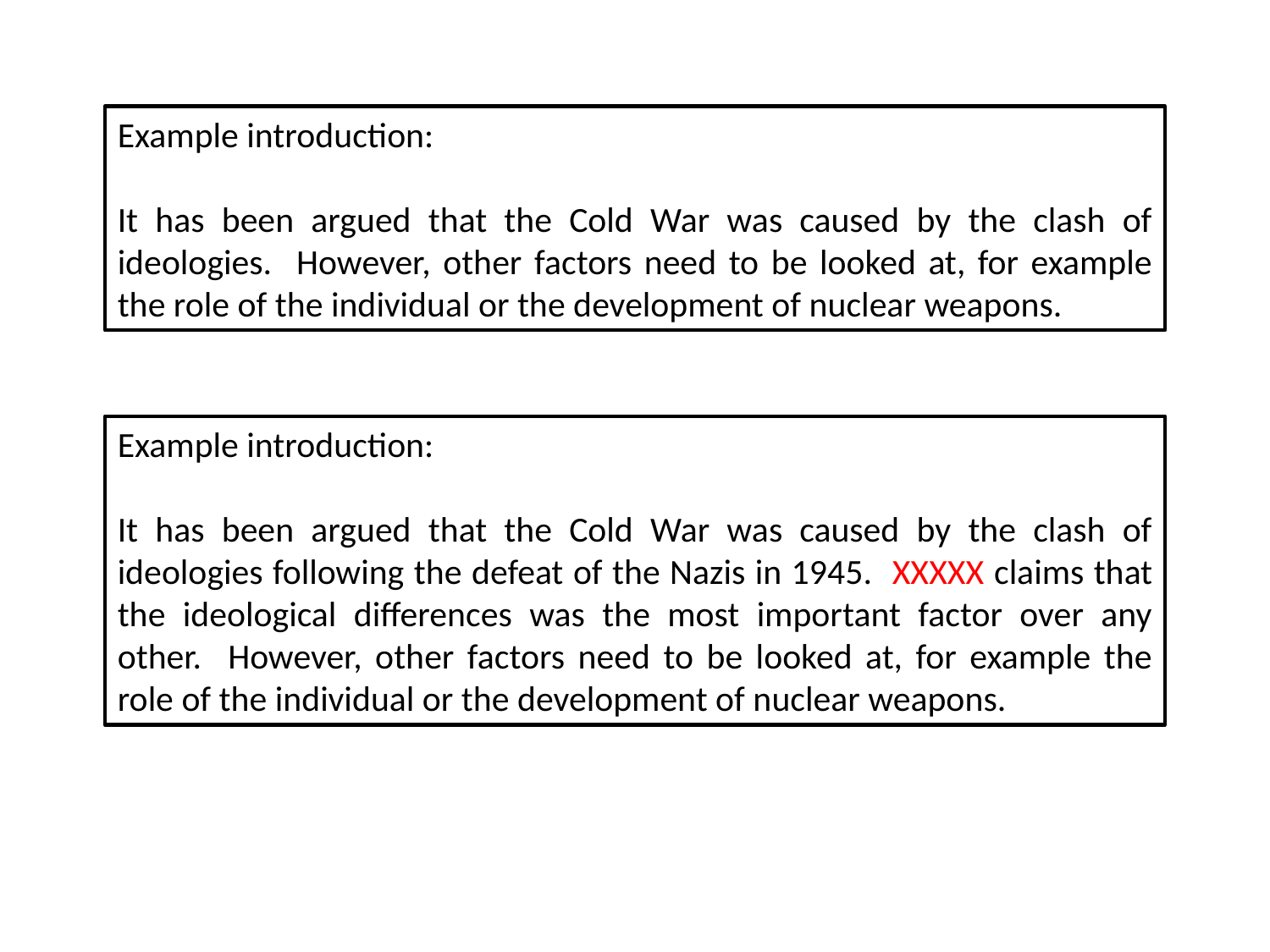

Example introduction:

It has been argued that the Cold War was caused by the clash of ideologies.  However, other factors need to be looked at, for example the role of the individual or the development of nuclear weapons.
Example introduction:

It has been argued that the Cold War was caused by the clash of ideologies following the defeat of the Nazis in 1945.  XXXXX claims that the ideological differences was the most important factor over any other.  However, other factors need to be looked at, for example the role of the individual or the development of nuclear weapons.